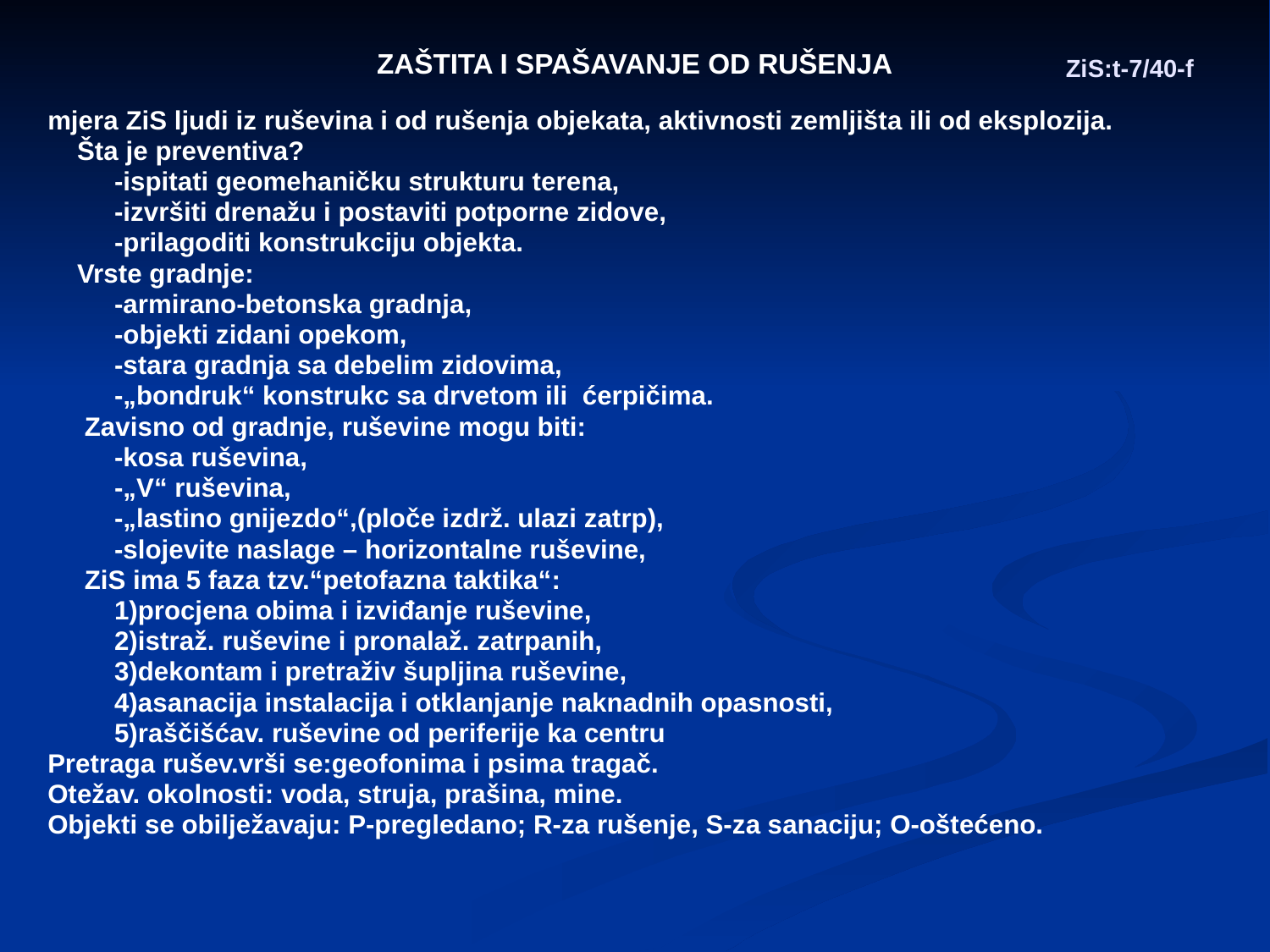

# ZiS:t-7/40-f
ZAŠTITA I SPAŠAVANJE OD RUŠENJA

mjera ZiS ljudi iz ruševina i od rušenja objekata, aktivnosti zemljišta ili od eksplozija.
    Šta je preventiva?
         -ispitati geomehaničku strukturu terena,
         -izvršiti drenažu i postaviti potporne zidove,
         -prilagoditi konstrukciju objekta.
    Vrste gradnje:
         -armirano-betonska gradnja,
         -objekti zidani opekom,
         -stara gradnja sa debelim zidovima,
         -„bondruk“ konstrukc sa drvetom ili  ćerpičima.
     Zavisno od gradnje, ruševine mogu biti:
         -kosa ruševina,
         -„V“ ruševina,
         -„lastino gnijezdo“,(ploče izdrž. ulazi zatrp),
         -slojevite naslage – horizontalne ruševine,
     ZiS ima 5 faza tzv.“petofazna taktika“:
         1)procjena obima i izviđanje ruševine,
         2)istraž. ruševine i pronalaž. zatrpanih,
         3)dekontam i pretraživ šupljina ruševine,
         4)asanacija instalacija i otklanjanje naknadnih opasnosti,
         5)raščišćav. ruševine od periferije ka centru
Pretraga rušev.vrši se:geofonima i psima tragač.
Otežav. okolnosti: voda, struja, prašina, mine.
Objekti se obilježavaju: P-pregledano; R-za rušenje, S-za sanaciju; O-oštećeno.